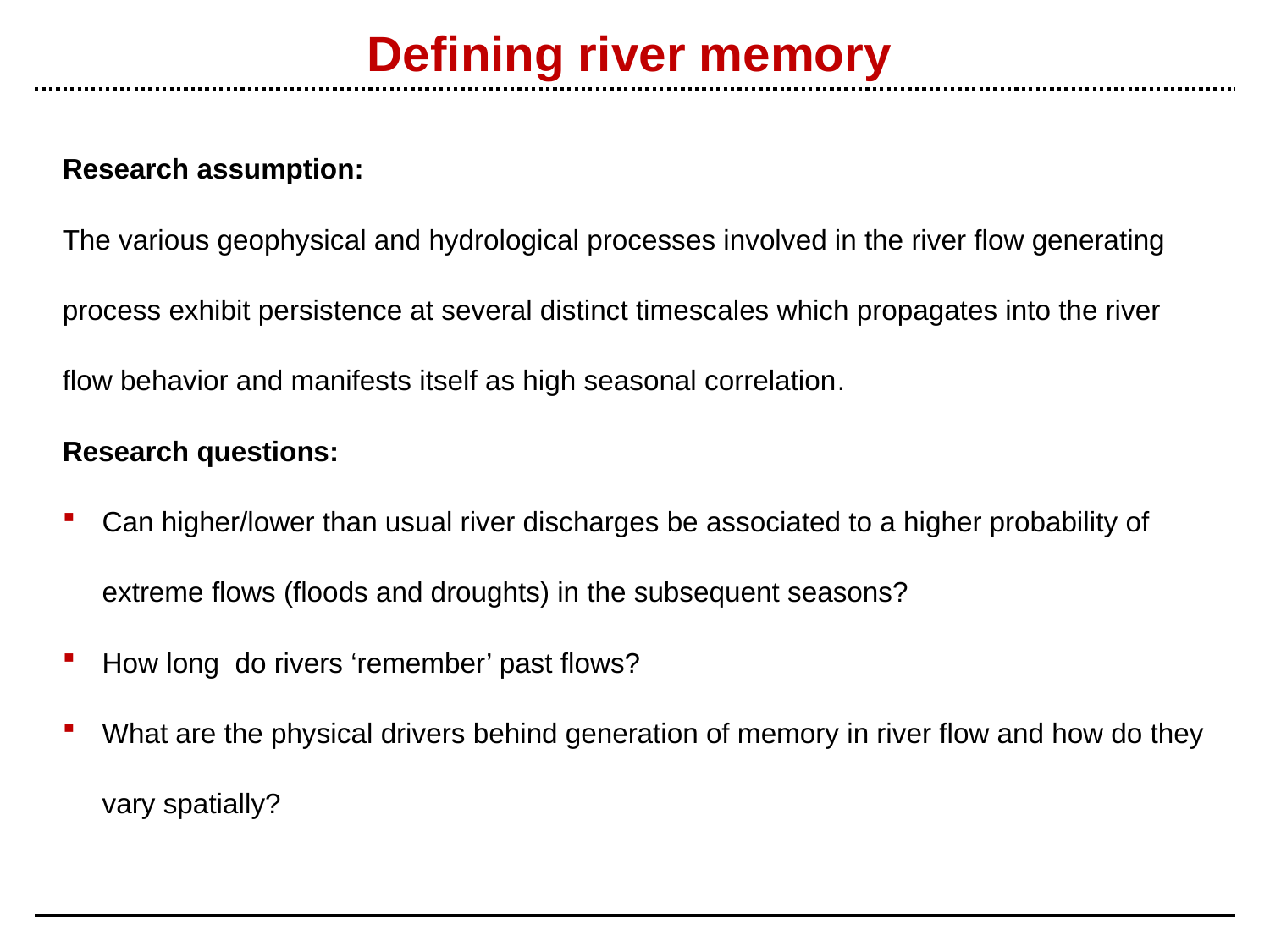

# Defining river memory
Research assumption:
The various geophysical and hydrological processes involved in the river flow generating process exhibit persistence at several distinct timescales which propagates into the river flow behavior and manifests itself as high seasonal correlation.
Research questions:
Can higher/lower than usual river discharges be associated to a higher probability of extreme flows (floods and droughts) in the subsequent seasons?
How long  do rivers ‘remember’ past flows?
What are the physical drivers behind generation of memory in river flow and how do they vary spatially?